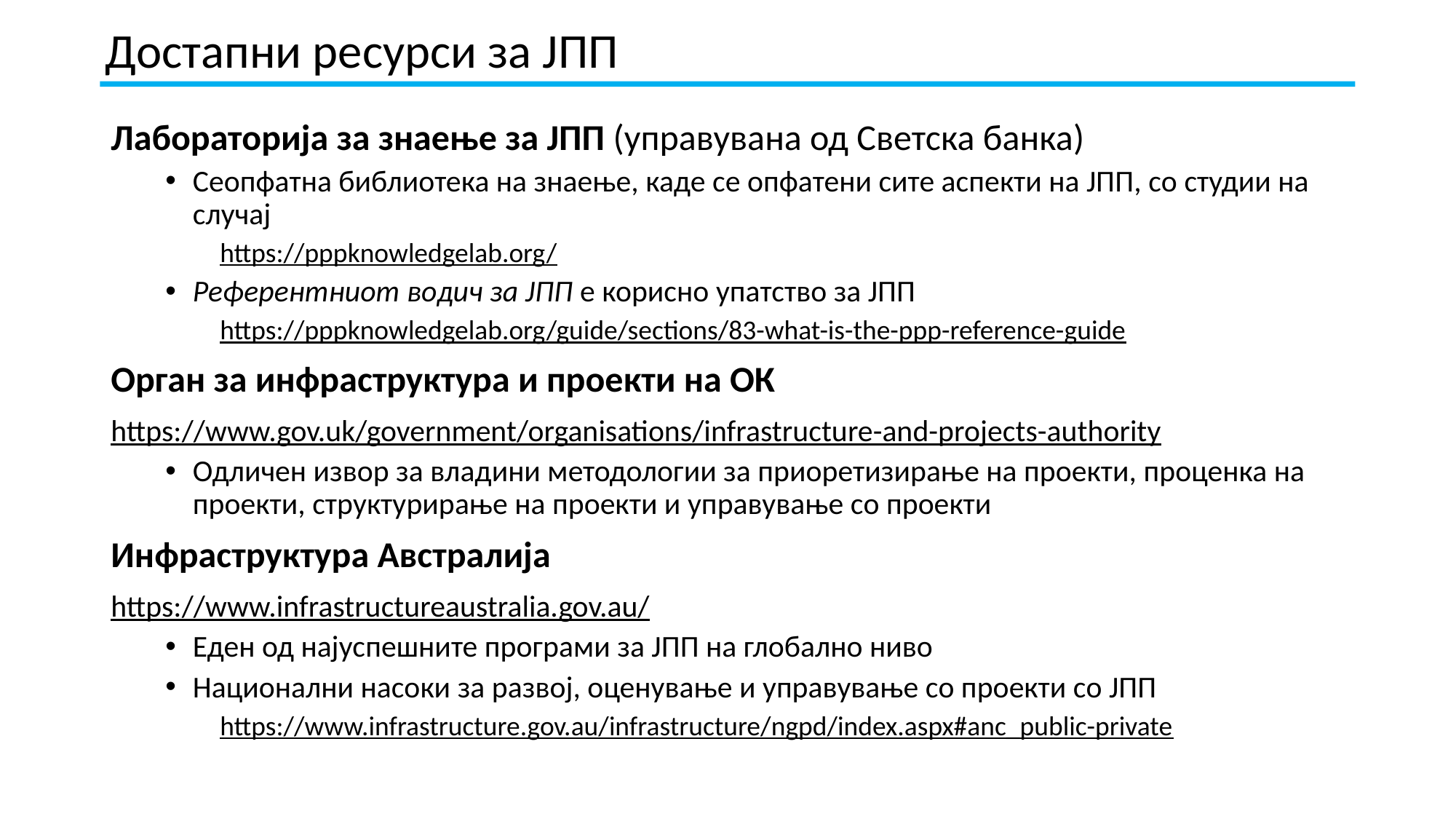

# Достапни ресурси за ЈПП
Лабораторија за знаење за ЈПП (управувана од Светска банка)
Сеопфатна библиотека на знаење, каде се опфатени сите аспекти на ЈПП, со студии на случај
https://pppknowledgelab.org/
Референтниот водич за ЈПП е корисно упатство за ЈПП
https://pppknowledgelab.org/guide/sections/83-what-is-the-ppp-reference-guide
Орган за инфраструктура и проекти на ОК
https://www.gov.uk/government/organisations/infrastructure-and-projects-authority
Одличен извор за владини методологии за приоретизирање на проекти, проценка на проекти, структурирање на проекти и управување со проекти
Инфраструктура Австралија
https://www.infrastructureaustralia.gov.au/
Еден од најуспешните програми за ЈПП на глобално ниво
Национални насоки за развој, оценување и управување со проекти со ЈПП
https://www.infrastructure.gov.au/infrastructure/ngpd/index.aspx#anc_public-private